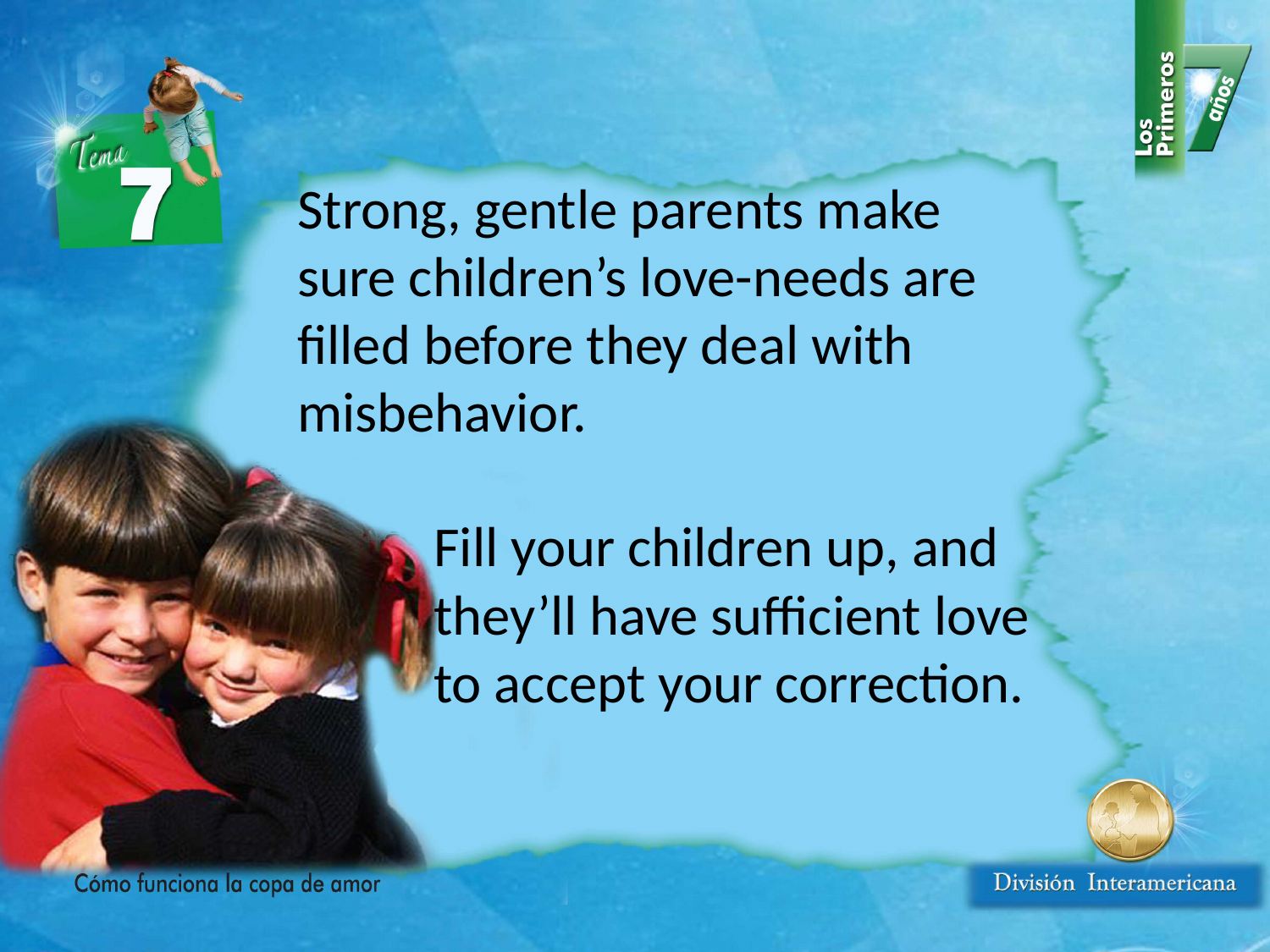

Strong, gentle parents make sure children’s love-needs are filled before they deal with misbehavior.

Fill your children up, and they’ll have sufficient love to accept your correction.